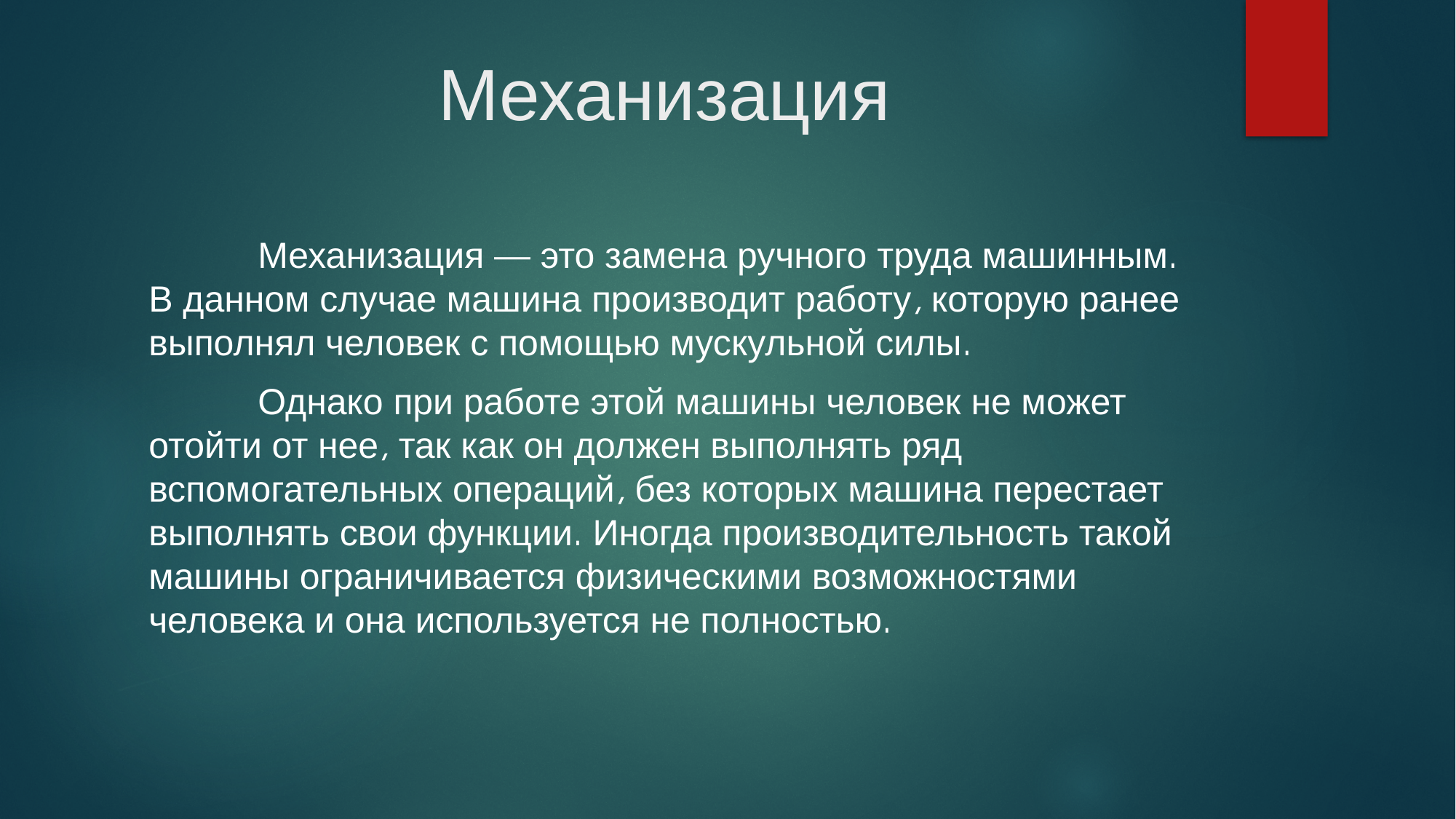

# Механизация
	Механизация — это замена ручного труда машинным. В данном случае машина производит работу, которую ранее выполнял человек с помощью мускульной силы.
	Однако при работе этой машины человек не может отойти от нее, так как он должен выполнять ряд вспомогательных операций, без которых машина перестает выполнять свои функции. Иногда производительность такой машины ограничивается физическими возможностями человека и она используется не полностью.